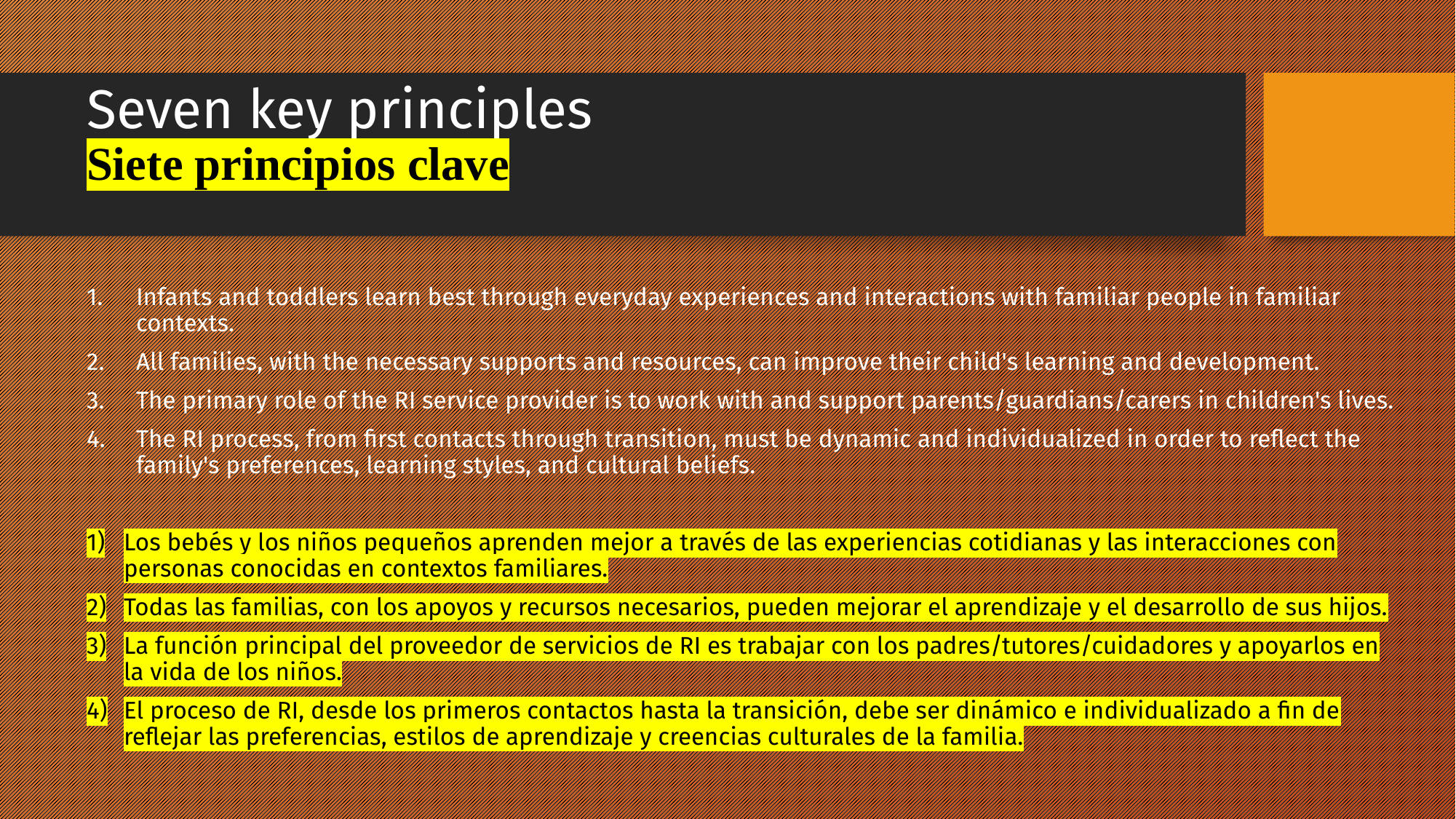

# Seven key principles Siete principios clave
Infants and toddlers learn best through everyday experiences and interactions with familiar people in familiar contexts.
All families, with the necessary supports and resources, can improve their child's learning and development.
The primary role of the RI service provider is to work with and support parents/guardians/carers in children's lives.
The RI process, from first contacts through transition, must be dynamic and individualized in order to reflect the family's preferences, learning styles, and cultural beliefs.

Los bebés y los niños pequeños aprenden mejor a través de las experiencias cotidianas y las interacciones con personas conocidas en contextos familiares.
Todas las familias, con los apoyos y recursos necesarios, pueden mejorar el aprendizaje y el desarrollo de sus hijos.
La función principal del proveedor de servicios de RI es trabajar con los padres/tutores/cuidadores y apoyarlos en la vida de los niños.
El proceso de RI, desde los primeros contactos hasta la transición, debe ser dinámico e individualizado a fin de reflejar las preferencias, estilos de aprendizaje y creencias culturales de la familia.